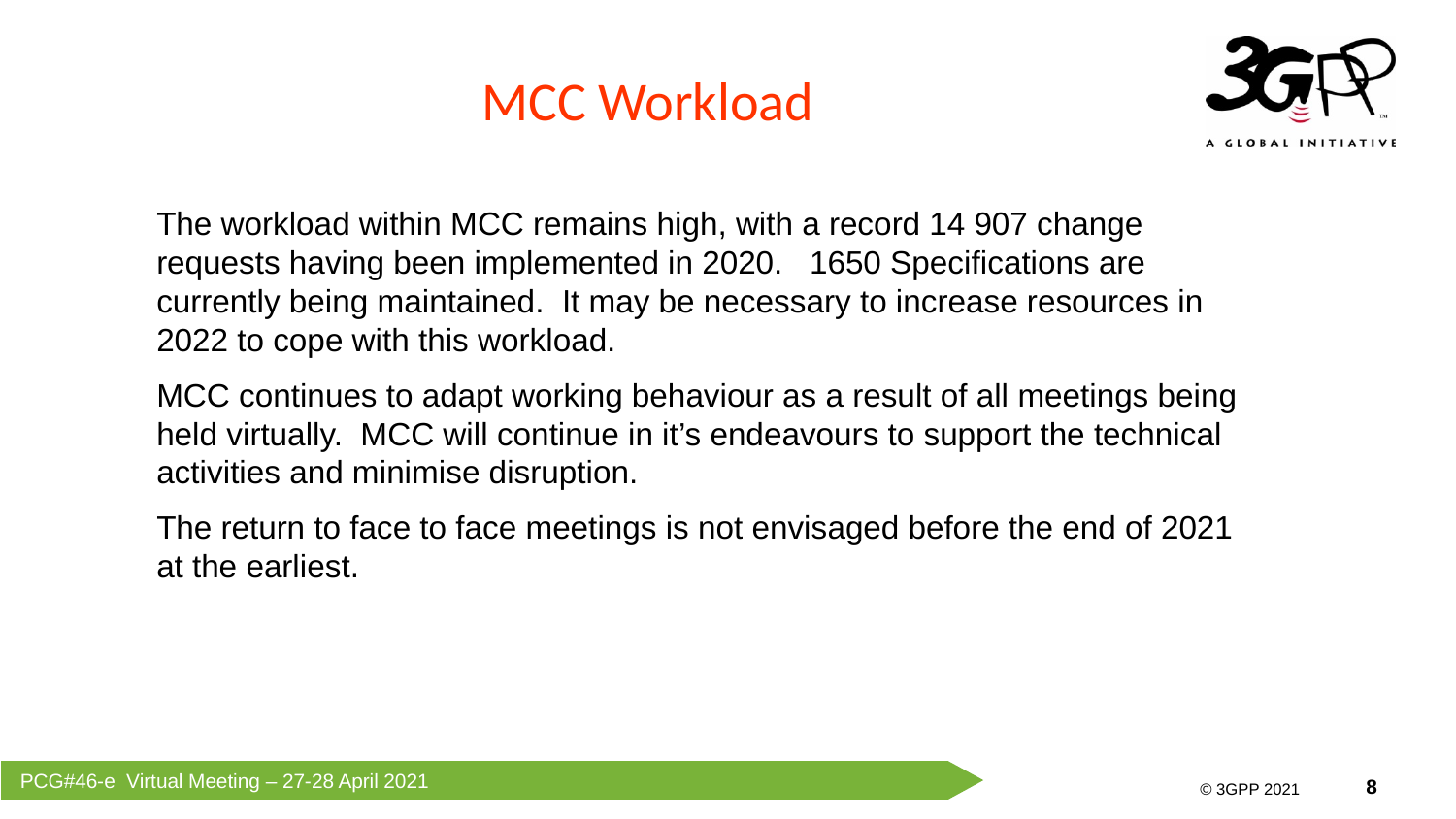

# MCC Workload
The workload within MCC remains high, with a record 14 907 change requests having been implemented in 2020.   1650 Specifications are currently being maintained.  It may be necessary to increase resources in 2022 to cope with this workload.
MCC continues to adapt working behaviour as a result of all meetings being held virtually.  MCC will continue in it’s endeavours to support the technical activities and minimise disruption.
The return to face to face meetings is not envisaged before the end of 2021 at the earliest.